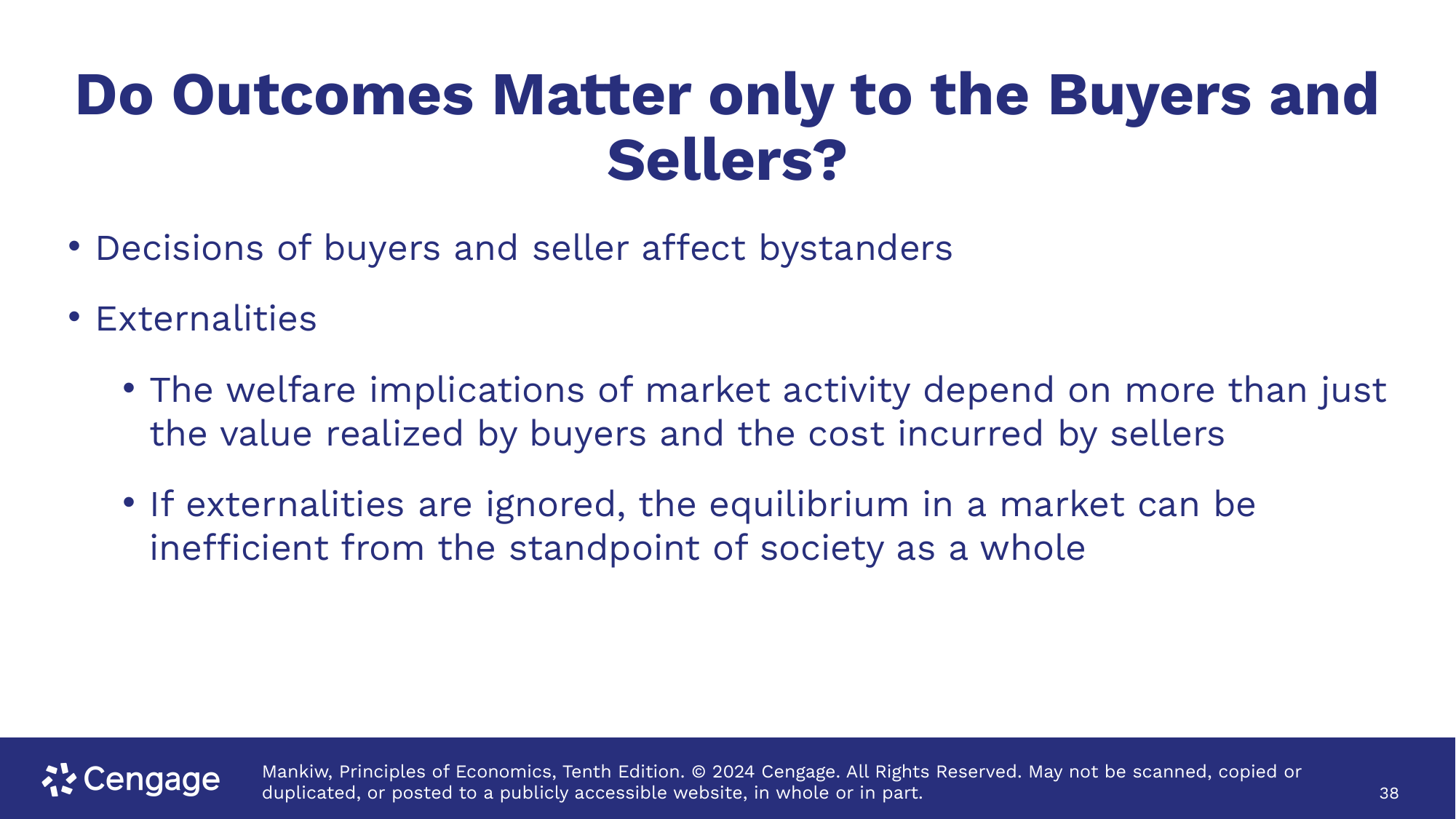

# Do Outcomes Matter only to the Buyers and Sellers?
Decisions of buyers and seller affect bystanders
Externalities
The welfare implications of market activity depend on more than just the value realized by buyers and the cost incurred by sellers
If externalities are ignored, the equilibrium in a market can be inefficient from the standpoint of society as a whole